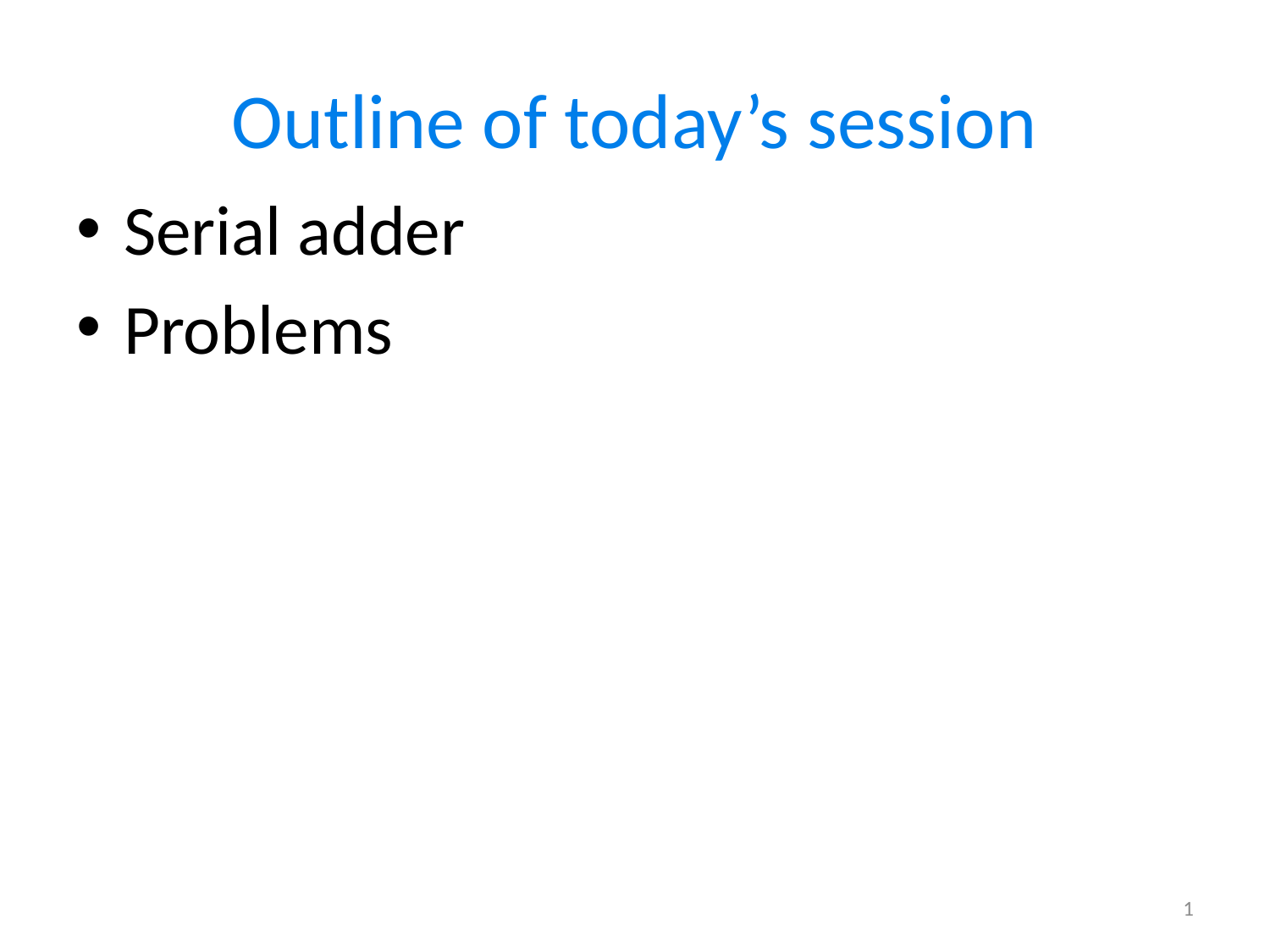

# Outline of today’s session
Serial adder
Problems

1